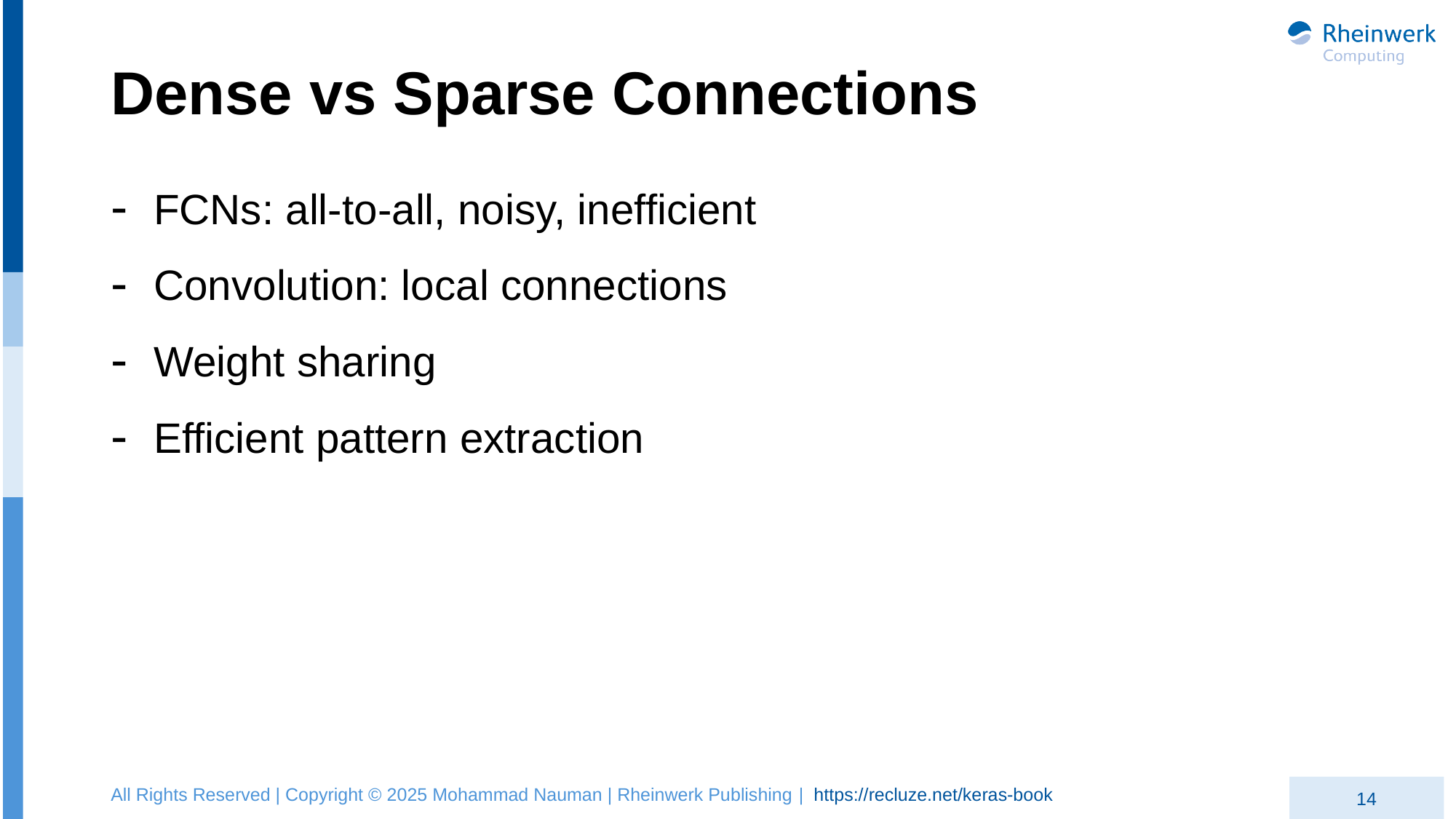

# Dense vs Sparse Connections
FCNs: all-to-all, noisy, inefficient
Convolution: local connections
Weight sharing
Efficient pattern extraction